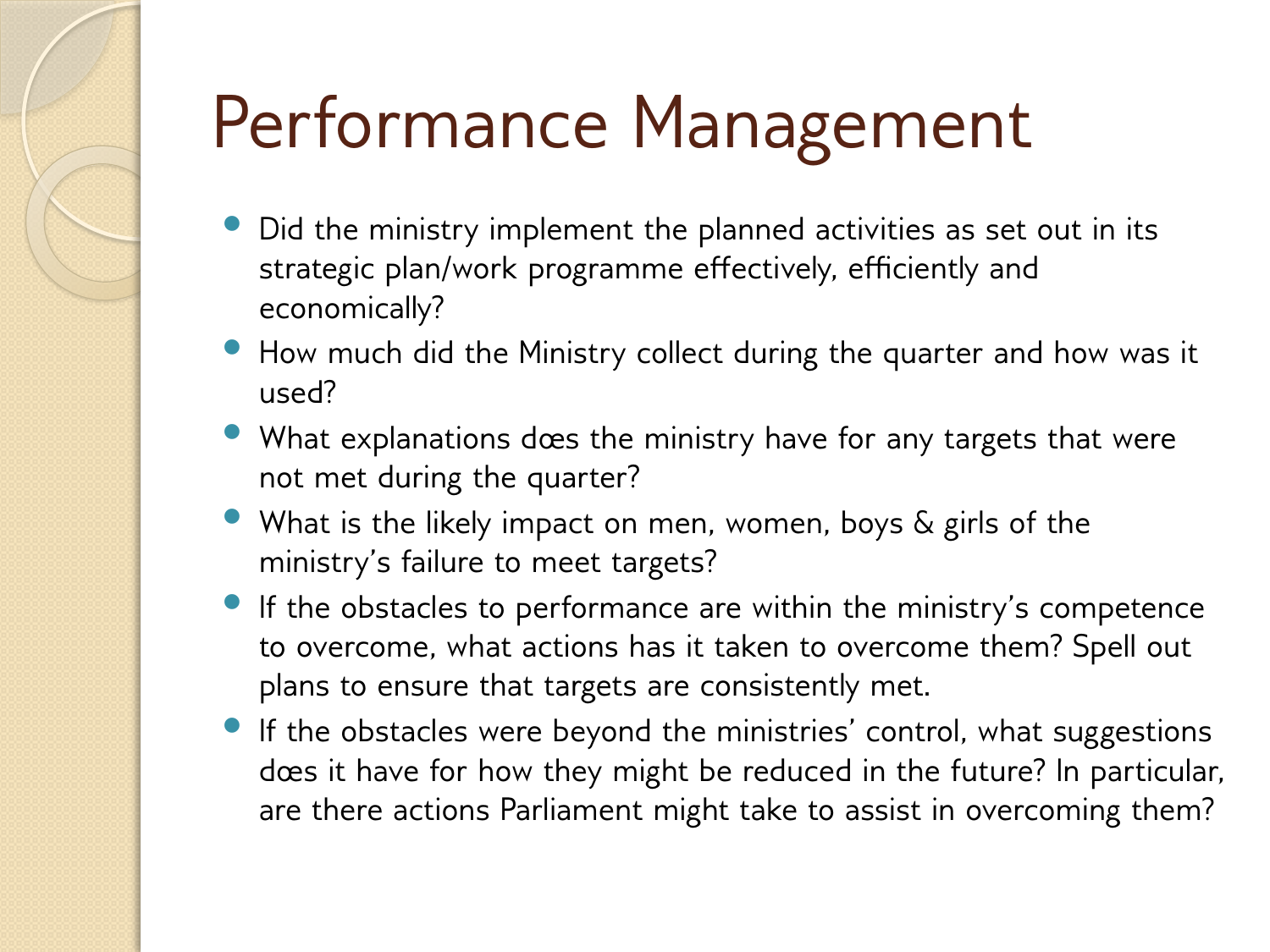

# Performance Management
Did the ministry implement the planned activities as set out in its strategic plan/work programme effectively, efficiently and economically?
How much did the Ministry collect during the quarter and how was it used?
What explanations does the ministry have for any targets that were not met during the quarter?
What is the likely impact on men, women, boys & girls of the ministry’s failure to meet targets?
If the obstacles to performance are within the ministry’s competence to overcome, what actions has it taken to overcome them? Spell out plans to ensure that targets are consistently met.
If the obstacles were beyond the ministries’ control, what suggestions does it have for how they might be reduced in the future? In particular, are there actions Parliament might take to assist in overcoming them?